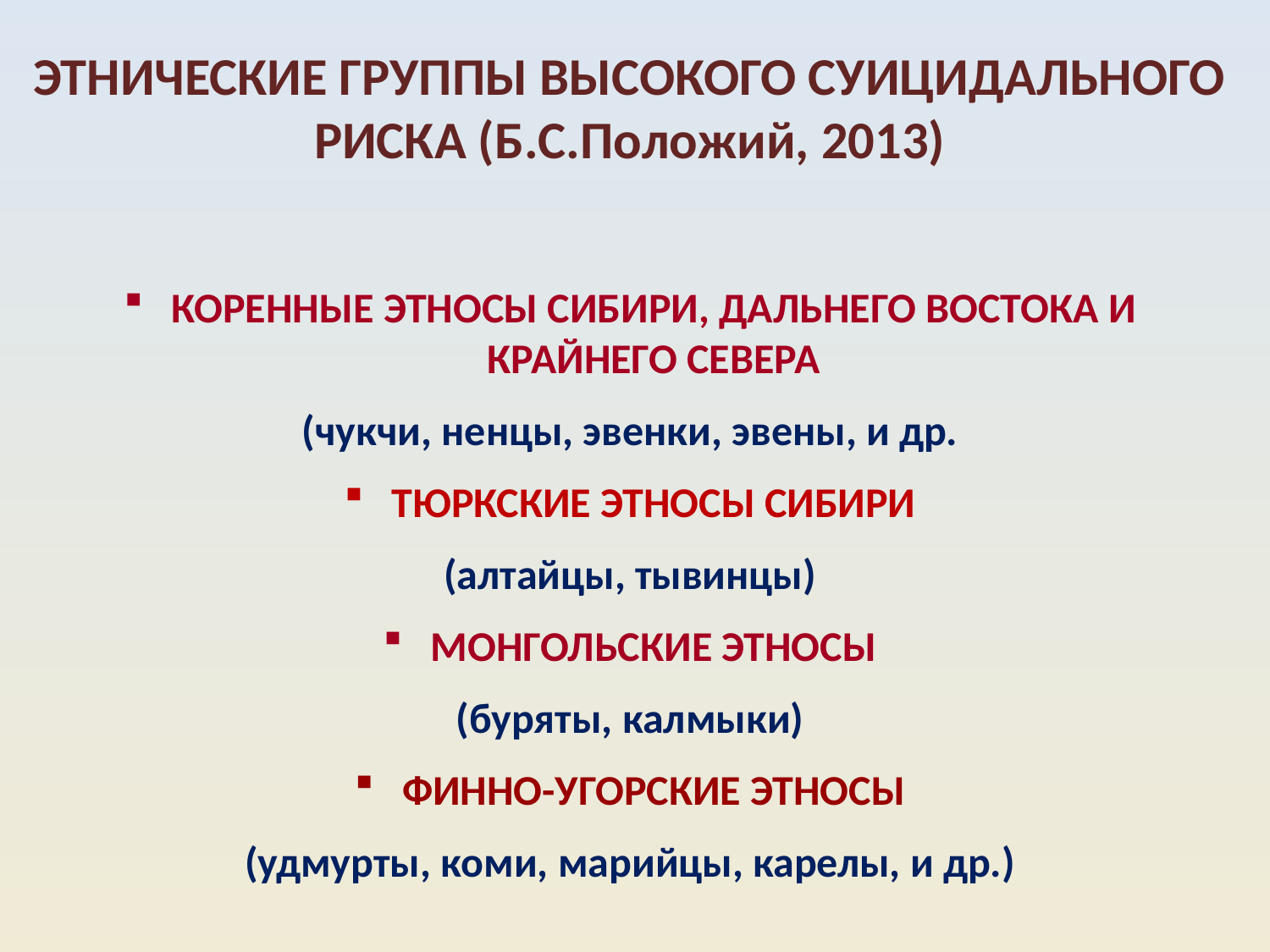

ЭТНИЧЕСКИЕ ГРУППЫ ВЫСОКОГО СУИЦИДАЛЬНОГО РИСКА (Б.С.Положий, 2013)

КОРЕННЫЕ ЭТНОСЫ СИБИРИ, ДАЛЬНЕГО ВОСТОКА И КРАЙНЕГО СЕВЕРА
(чукчи, ненцы, эвенки, эвены, и др.
ТЮРКСКИЕ ЭТНОСЫ СИБИРИ
(алтайцы, тывинцы)
МОНГОЛЬСКИЕ ЭТНОСЫ
(буряты, калмыки)
ФИННО-УГОРСКИЕ ЭТНОСЫ
(удмурты, коми, марийцы, карелы, и др.)